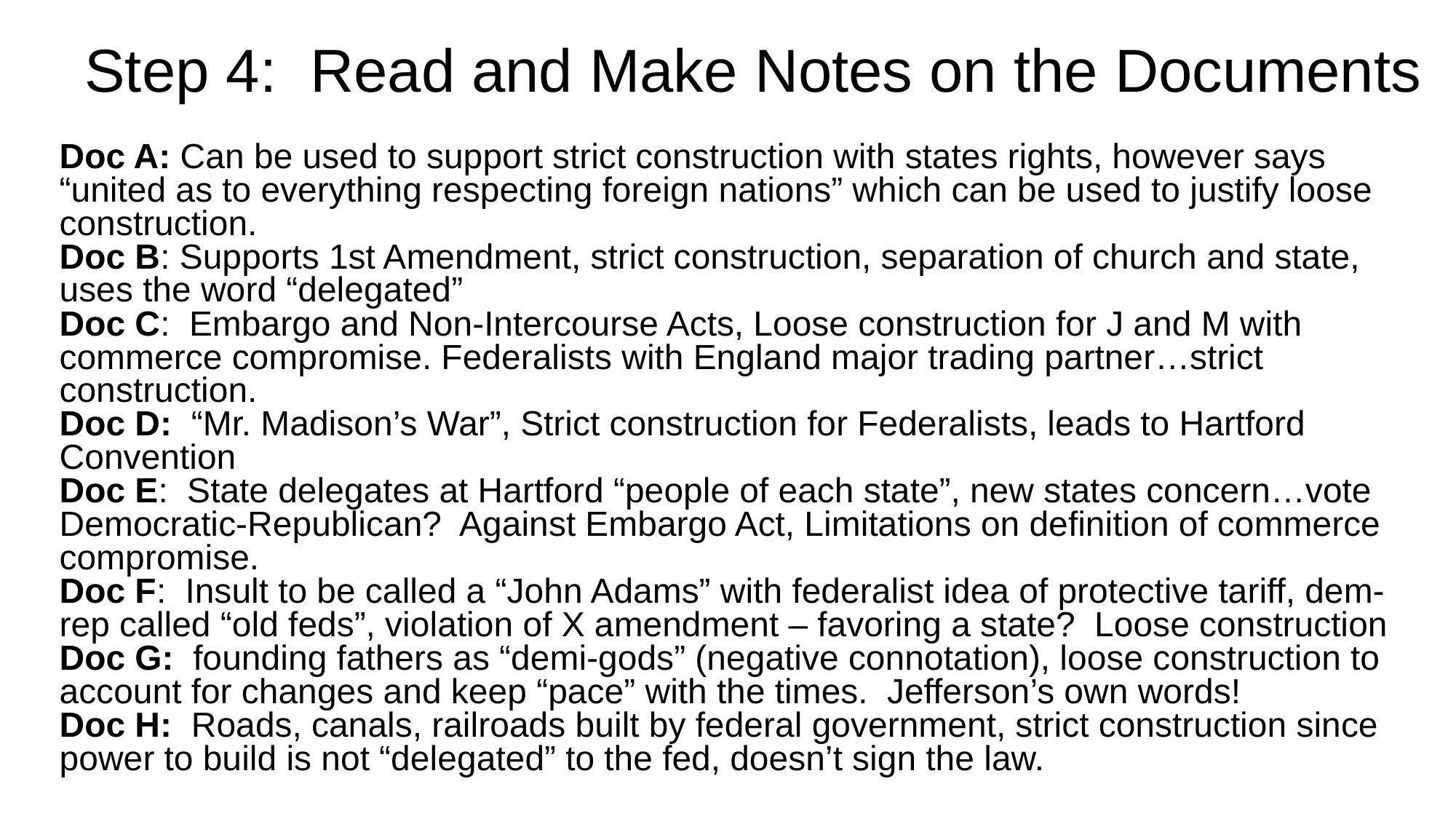

Step 4:  Read and Make Notes on the Documents
Doc A: Can be used to support strict construction with states rights, however says “united as to everything respecting foreign nations” which can be used to justify loose construction.
Doc B: Supports 1st Amendment, strict construction, separation of church and state, uses the word “delegated”
Doc C:  Embargo and Non-Intercourse Acts, Loose construction for J and M with commerce compromise. Federalists with England major trading partner…strict construction.
Doc D:  “Mr. Madison’s War”, Strict construction for Federalists, leads to Hartford Convention
Doc E:  State delegates at Hartford “people of each state”, new states concern…vote Democratic-Republican?  Against Embargo Act, Limitations on definition of commerce compromise.
Doc F:  Insult to be called a “John Adams” with federalist idea of protective tariff, dem-rep called “old feds”, violation of X amendment – favoring a state?  Loose construction
Doc G:  founding fathers as “demi-gods” (negative connotation), loose construction to account for changes and keep “pace” with the times.  Jefferson’s own words!
Doc H:  Roads, canals, railroads built by federal government, strict construction since power to build is not “delegated” to the fed, doesn’t sign the law.